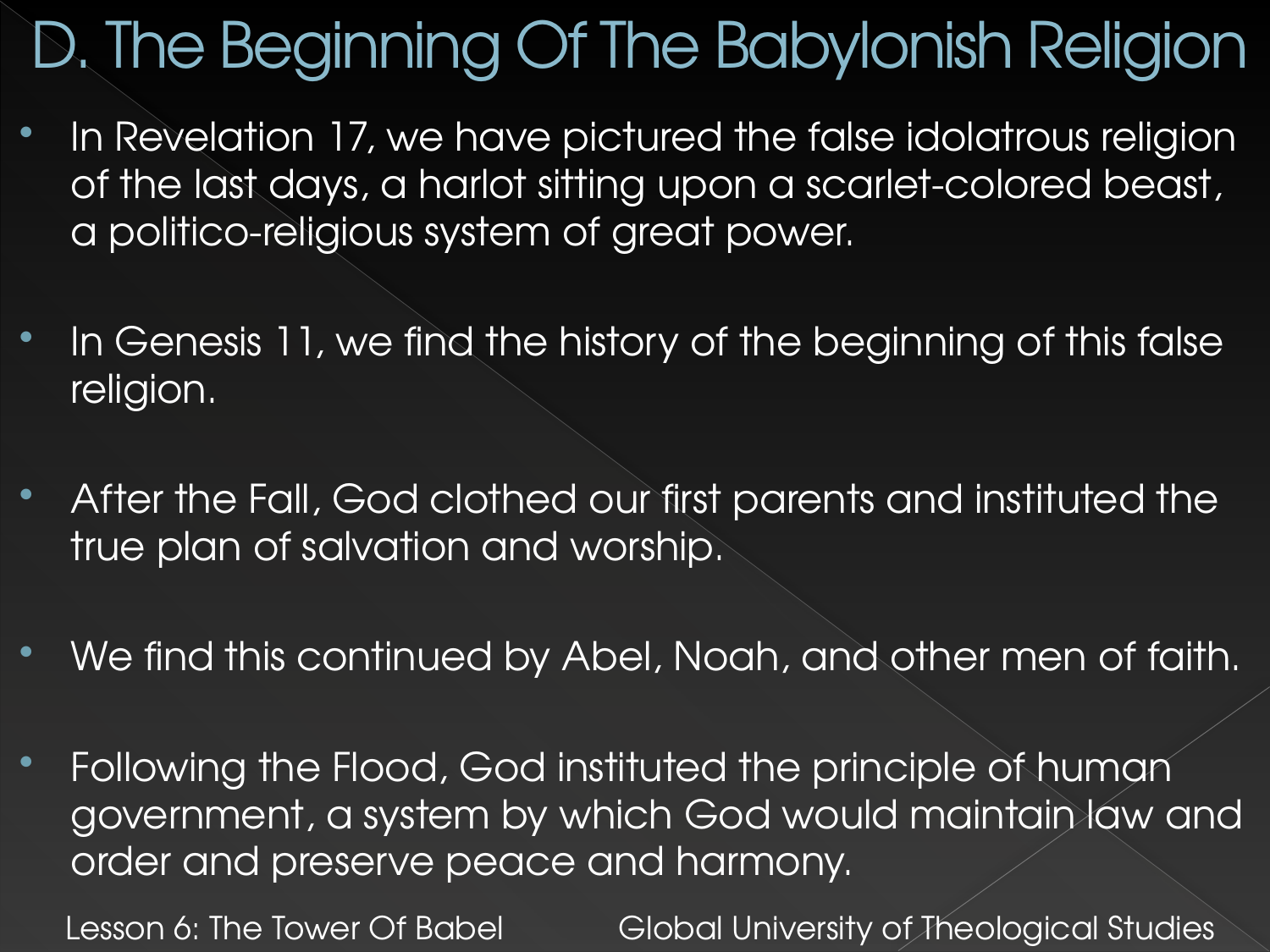

# D. The Beginning Of The Babylonish Religion
In Revelation 17, we have pictured the false idolatrous religion of the last days, a harlot sitting upon a scarlet-colored beast, a politico-religious system of great power.

In Genesis 11, we find the history of the beginning of this false religion.

After the Fall, God clothed our first parents and instituted the true plan of salvation and worship.

We find this continued by Abel, Noah, and other men of faith.

Following the Flood, God instituted the principle of human government, a system by which God would maintain law and order and preserve peace and harmony.
Lesson 6: The Tower Of Babel             Global University of Theological Studies